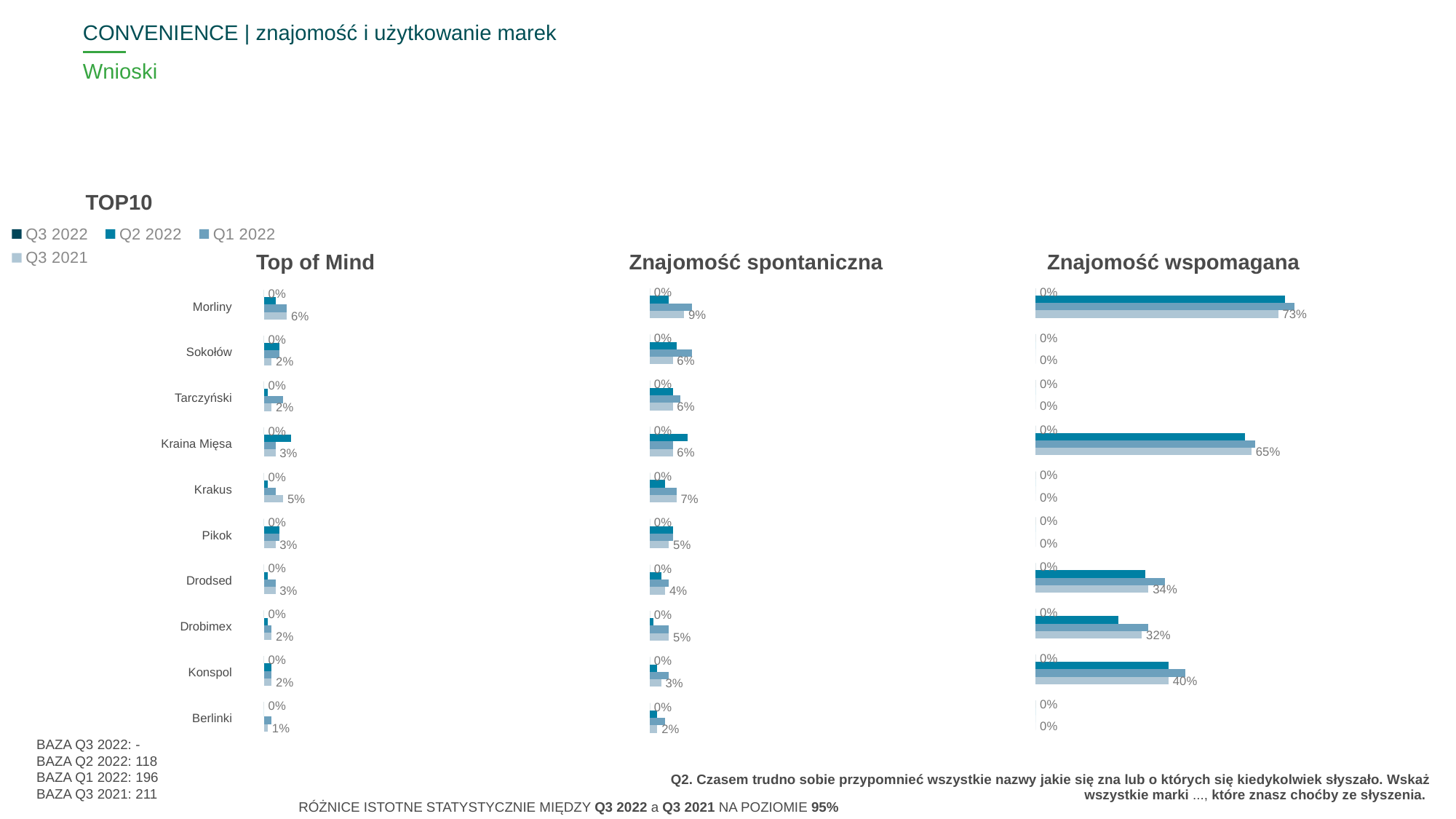

CONVENIENCE | znajomość i użytkowanie marek
# Wnioski
TOP10

### Chart

| Category | Q3 2022 | Q2 2022 | Q1 2022 | Q3 2021 |
|---|---|---|---|---|
|  | None | None | None | None |
|  | None | None | None | None |
|  | None | None | None | None |
|  | None | None | None | None |
|  | None | None | None | None |
|  | None | None | None | None |
|  | None | None | None | None |
Top of Mind
Znajomość spontaniczna
Znajomość wspomagana
| ^DELROW^ |
| --- |
| Morliny |
| Sokołów |
| Tarczyński |
| Kraina Mięsa |
| Krakus |
| Pikok |
| Drodsed |
| Drobimex |
| Konspol |
| Berlinki |

### Chart

| Category | Q3 2022 | Q2 2022 | Q1 2022 | Q3 2021 |
|---|---|---|---|---|
| Morliny | 0.0 | 0.03 | 0.06 | 0.06 |
| Sokołów | 0.0 | 0.04 | 0.04 | 0.02 |
| Tarczyński | 0.0 | 0.01 | 0.05 | 0.02 |
| Kraina Mięsa | 0.0 | 0.07 | 0.03 | 0.03 |
| Krakus | 0.0 | 0.01 | 0.03 | 0.05 |
| Pikok | 0.0 | 0.04 | 0.04 | 0.03 |
| Drodsed | 0.0 | 0.01 | 0.03 | 0.03 |
| Drobimex | 0.0 | 0.01 | 0.02 | 0.02 |
| Konspol | 0.0 | 0.02 | 0.02 | 0.02 |
| Berlinki | 0.0 | 0.0 | 0.02 | 0.01 |

### Chart

| Category | Q3 2022 | Q2 2022 | Q1 2022 | Q3 2021 |
|---|---|---|---|---|
| Morliny | 0.0 | 0.05 | 0.11 | 0.09 |
| Sokołów | 0.0 | 0.07 | 0.11 | 0.06 |
| Tarczyński | 0.0 | 0.06 | 0.08 | 0.06 |
| Kraina Mięsa | 0.0 | 0.1 | 0.06 | 0.06 |
| Krakus | 0.0 | 0.04 | 0.07 | 0.07 |
| Pikok | 0.0 | 0.06 | 0.06 | 0.05 |
| Drodsed | 0.0 | 0.03 | 0.05 | 0.04 |
| Drobimex | 0.0 | 0.01 | 0.05 | 0.05 |
| Konspol | 0.0 | 0.02 | 0.05 | 0.03 |
| Berlinki | 0.0 | 0.02 | 0.04 | 0.02 |

### Chart

| Category | Q3 2022 | Q2 2022 | Q1 2022 | Q3 2021 |
|---|---|---|---|---|
| Morliny | 0.0 | 0.75 | 0.78 | 0.73 |
| Sokołów | 0.0 | 0.0 | 0.0 | 0.0 |
| Tarczyński | 0.0 | 0.0 | 0.0 | 0.0 |
| Kraina Mięsa | 0.0 | 0.63 | 0.66 | 0.65 |
| Krakus | 0.0 | 0.0 | 0.0 | 0.0 |
| Pikok | 0.0 | 0.0 | 0.0 | 0.0 |
| Drodsed | 0.0 | 0.33 | 0.39 | 0.34 |
| Drobimex | 0.0 | 0.25 | 0.34 | 0.32 |
| Konspol | 0.0 | 0.4 | 0.45 | 0.4 |
| Berlinki | 0.0 | 0.0 | 0.0 | 0.0 |
BAZA Q3 2022: -
BAZA Q2 2022: 118
BAZA Q1 2022: 196
BAZA Q3 2021: 211
Q2. Czasem trudno sobie przypomnieć wszystkie nazwy jakie się zna lub o których się kiedykolwiek słyszało. Wskaż wszystkie marki ..., które znasz choćby ze słyszenia.
RÓŻNICE ISTOTNE STATYSTYCZNIE MIĘDZY Q3 2022 a Q3 2021 NA POZIOMIE 95%